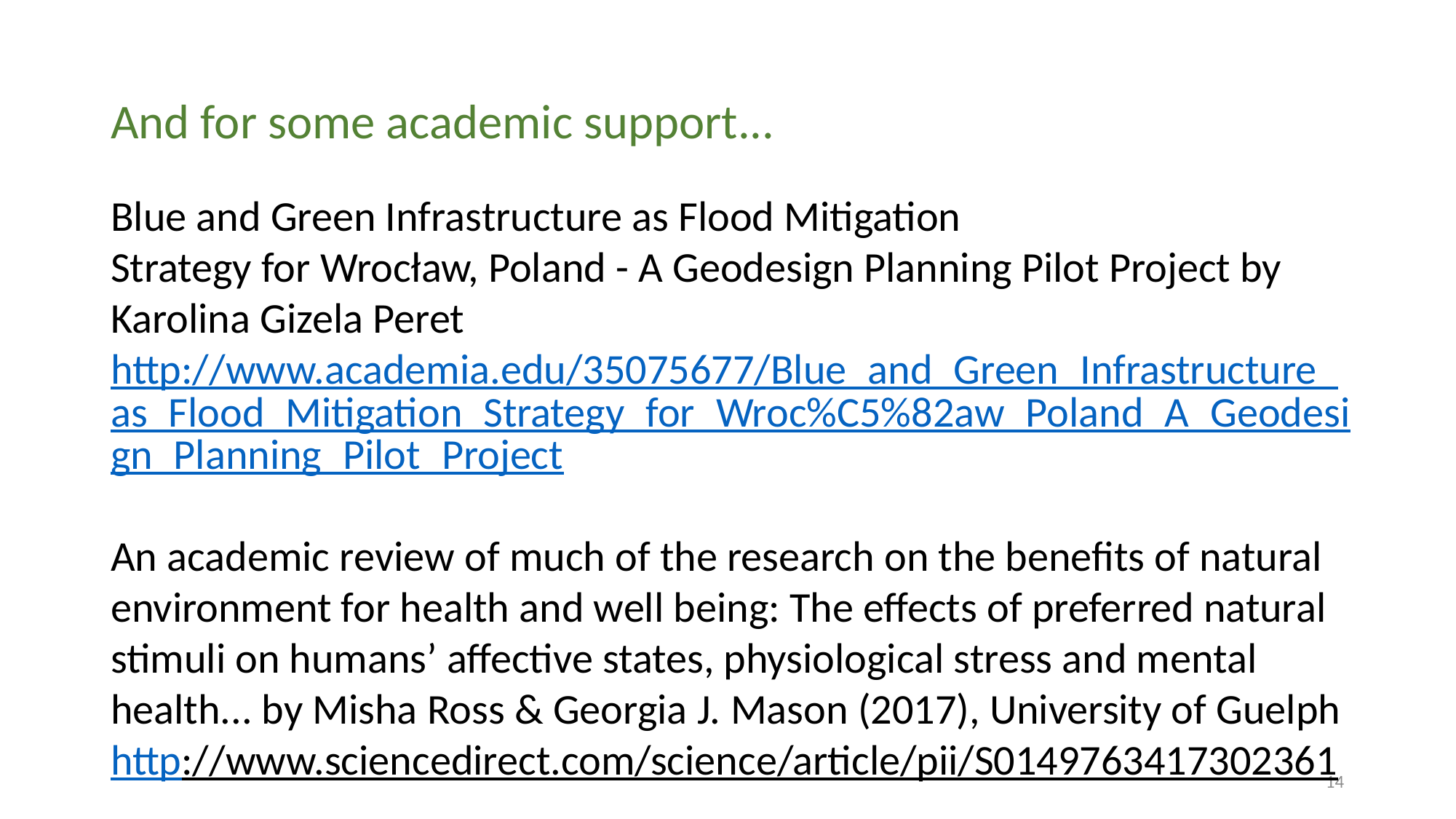

# And for some academic support...
Blue and Green Infrastructure as Flood Mitigation
Strategy for Wrocław, Poland - A Geodesign Planning Pilot Project by Karolina Gizela Peret
http://www.academia.edu/35075677/Blue_and_Green_Infrastructure_as_Flood_Mitigation_Strategy_for_Wroc%C5%82aw_Poland_A_Geodesign_Planning_Pilot_Project

An academic review of much of the research on the benefits of natural environment for health and well being: The effects of preferred natural stimuli on humans’ affective states, physiological stress and mental health... by Misha Ross & Georgia J. Mason (2017), University of Guelph http://www.sciencedirect.com/science/article/pii/S0149763417302361

14